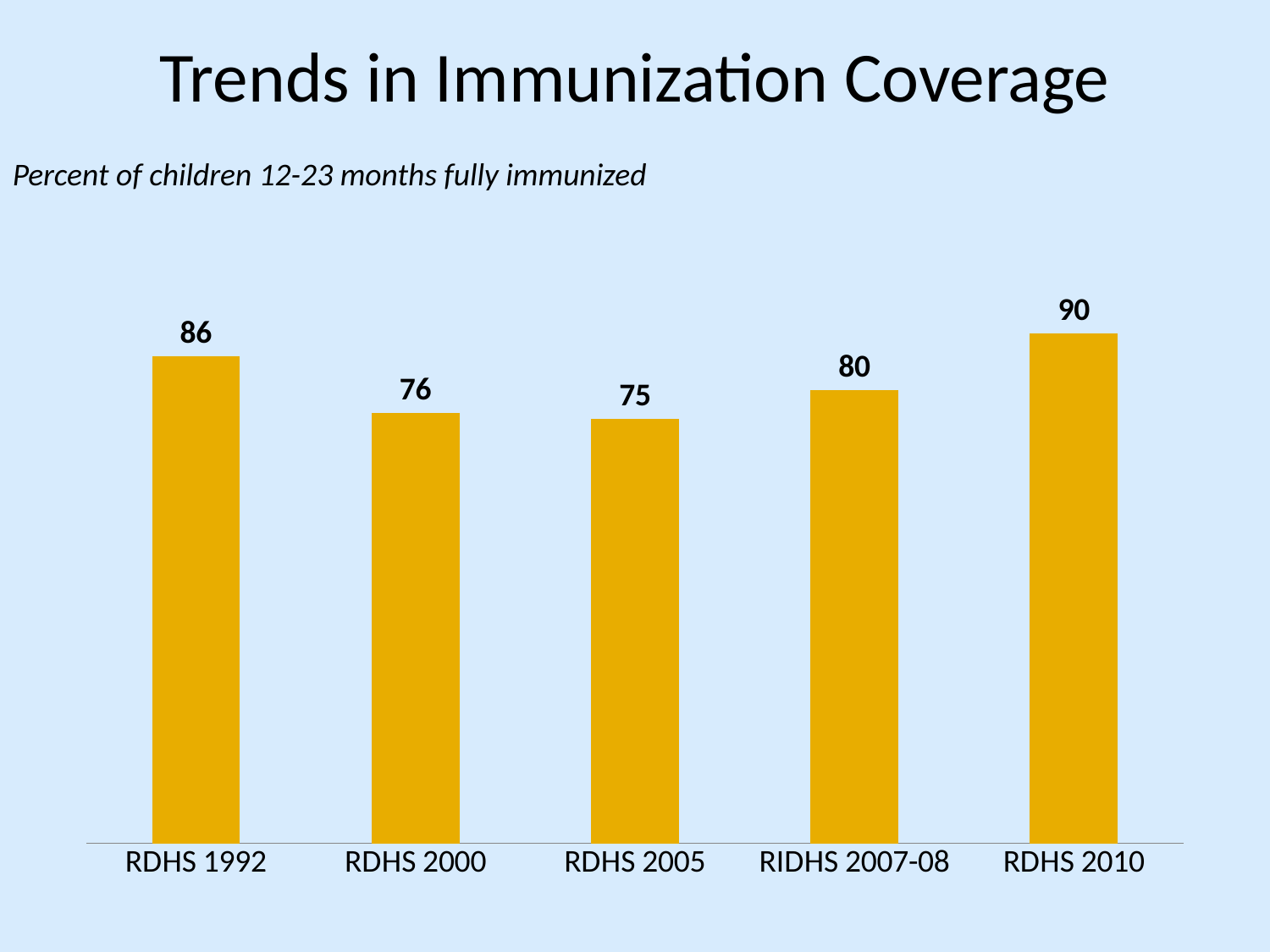

# Trends in Immunization Coverage
Percent of children 12-23 months fully immunized

### Chart

| Category | Column1 |
|---|---|
| RDHS 1992 | 86.0 |
| RDHS 2000 | 76.0 |
| RDHS 2005 | 75.0 |
| RIDHS 2007-08 | 80.0 |
| RDHS 2010 | 90.0 |